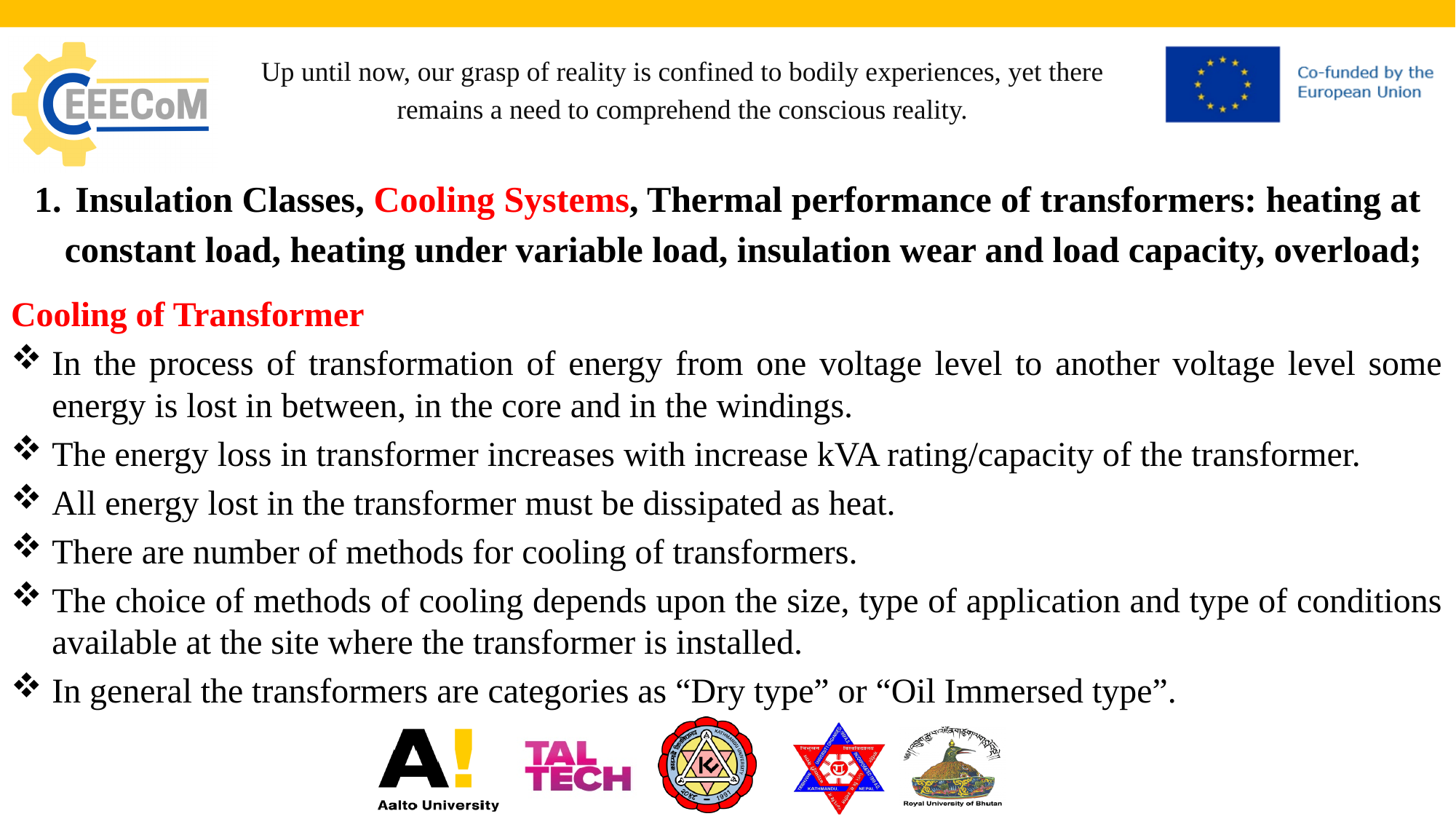

# Up until now, our grasp of reality is confined to bodily experiences, yet there remains a need to comprehend the conscious reality.
Insulation Classes, Cooling Systems, Thermal performance of transformers: heating at constant load, heating under variable load, insulation wear and load capacity, overload;
Cooling of Transformer
In the process of transformation of energy from one voltage level to another voltage level some energy is lost in between, in the core and in the windings.
The energy loss in transformer increases with increase kVA rating/capacity of the transformer.
All energy lost in the transformer must be dissipated as heat.
There are number of methods for cooling of transformers.
The choice of methods of cooling depends upon the size, type of application and type of conditions available at the site where the transformer is installed.
In general the transformers are categories as “Dry type” or “Oil Immersed type”.